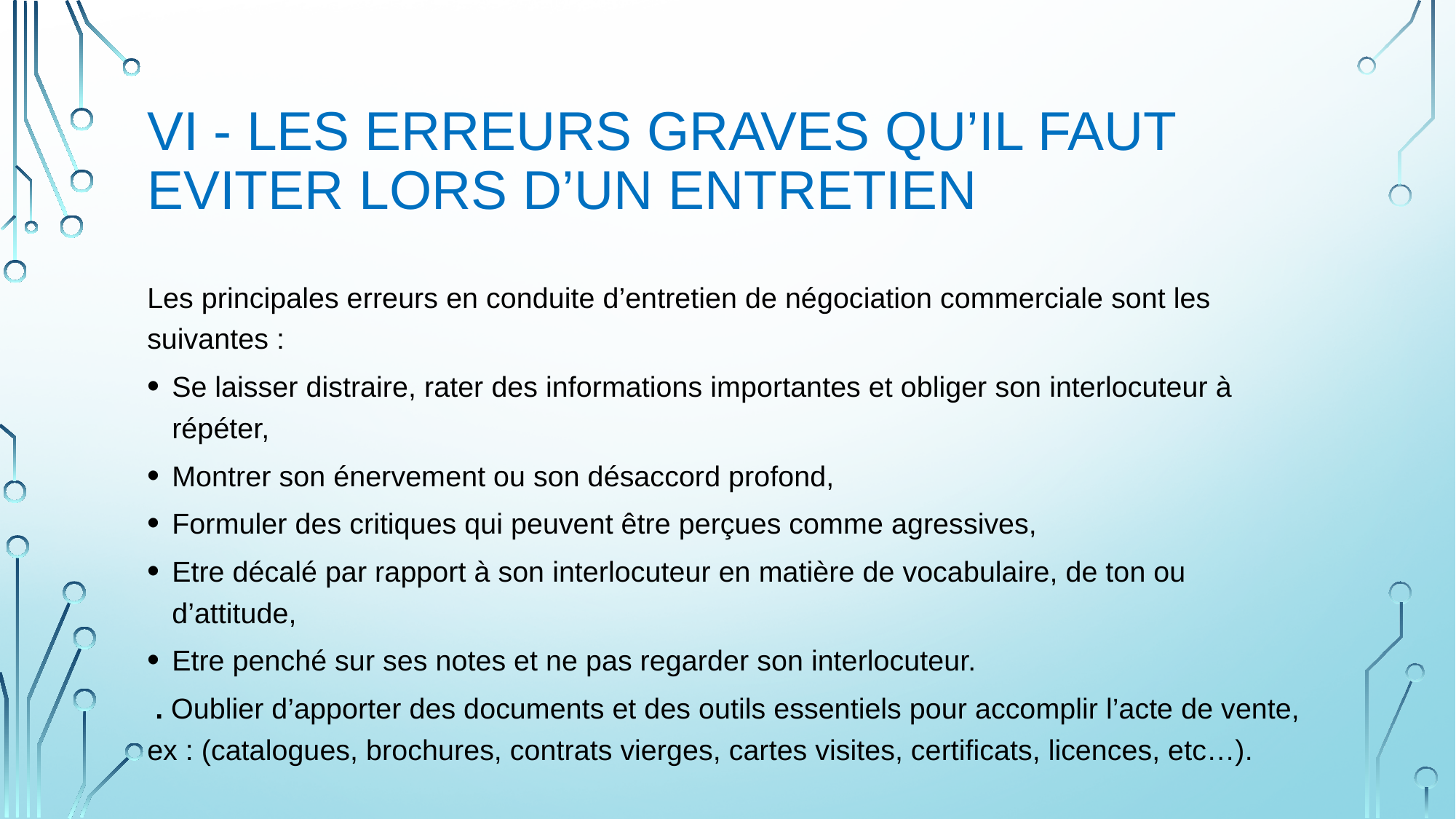

# VI - LES ERREURS GRAVES QU’IL FAUT EVITER LORS D’UN ENTRETIEN
Les principales erreurs en conduite d’entretien de négociation commerciale sont les suivantes :
Se laisser distraire, rater des informations importantes et obliger son interlocuteur à répéter,
Montrer son énervement ou son désaccord profond,
Formuler des critiques qui peuvent être perçues comme agressives,
Etre décalé par rapport à son interlocuteur en matière de vocabulaire, de ton ou d’attitude,
Etre penché sur ses notes et ne pas regarder son interlocuteur.
 . Oublier d’apporter des documents et des outils essentiels pour accomplir l’acte de vente, ex : (catalogues, brochures, contrats vierges, cartes visites, certificats, licences, etc…).